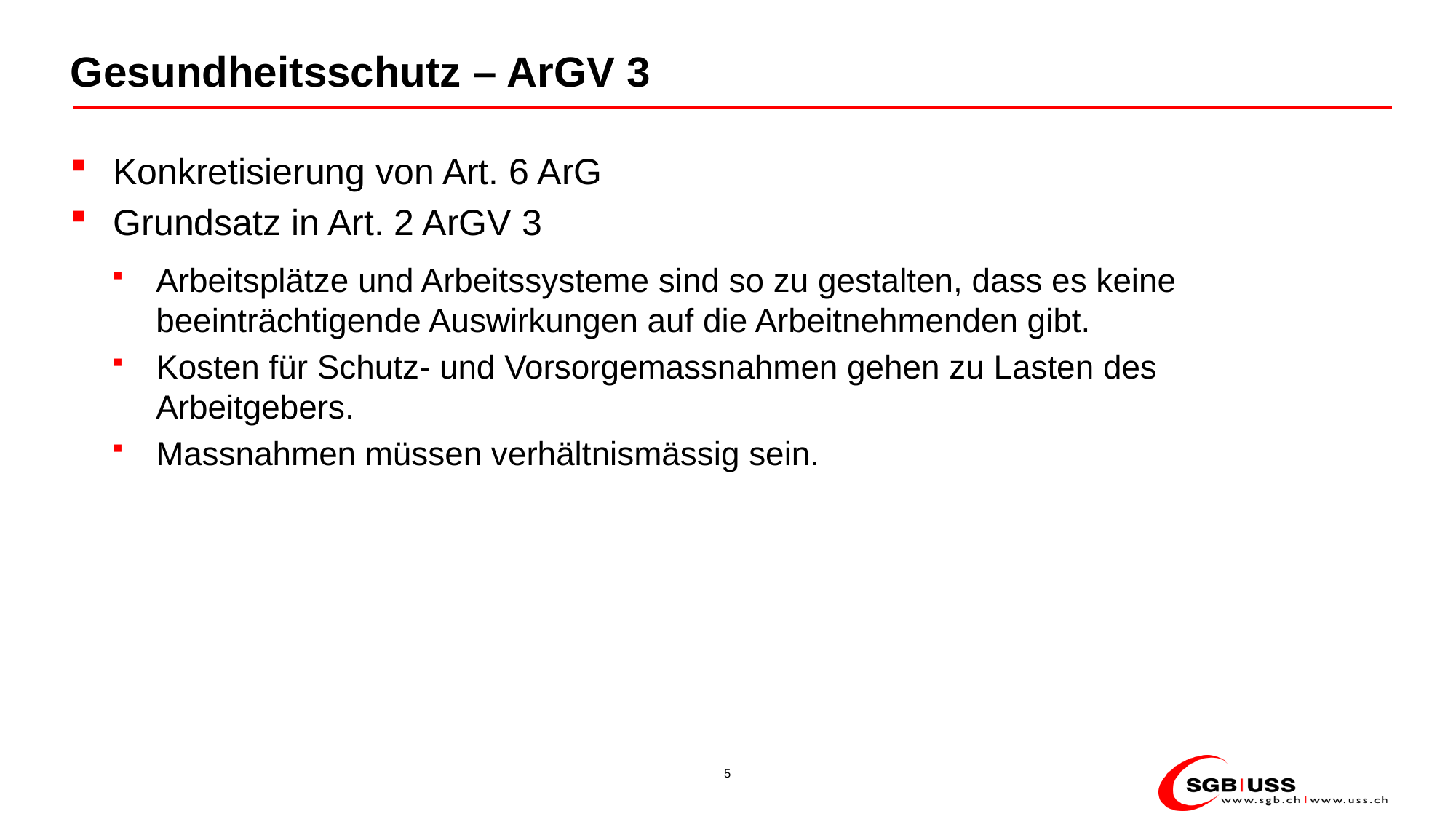

# Gesundheitsschutz – ArGV 3
Konkretisierung von Art. 6 ArG
Grundsatz in Art. 2 ArGV 3
Arbeitsplätze und Arbeitssysteme sind so zu gestalten, dass es keine beeinträchtigende Auswirkungen auf die Arbeitnehmenden gibt.
Kosten für Schutz- und Vorsorgemassnahmen gehen zu Lasten des Arbeitgebers.
Massnahmen müssen verhältnismässig sein.

5